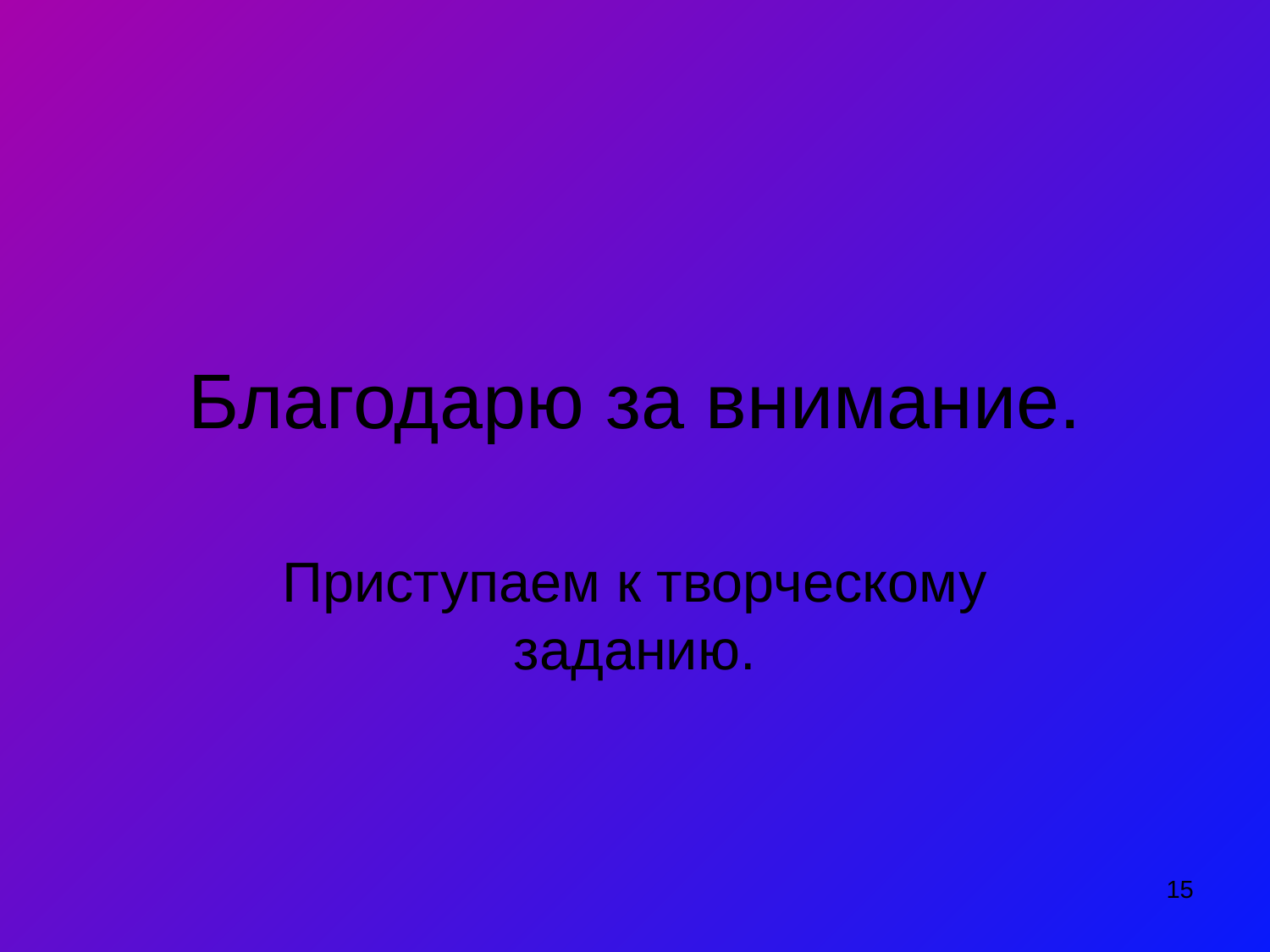

# Благодарю за внимание.
Приступаем к творческому заданию.
15